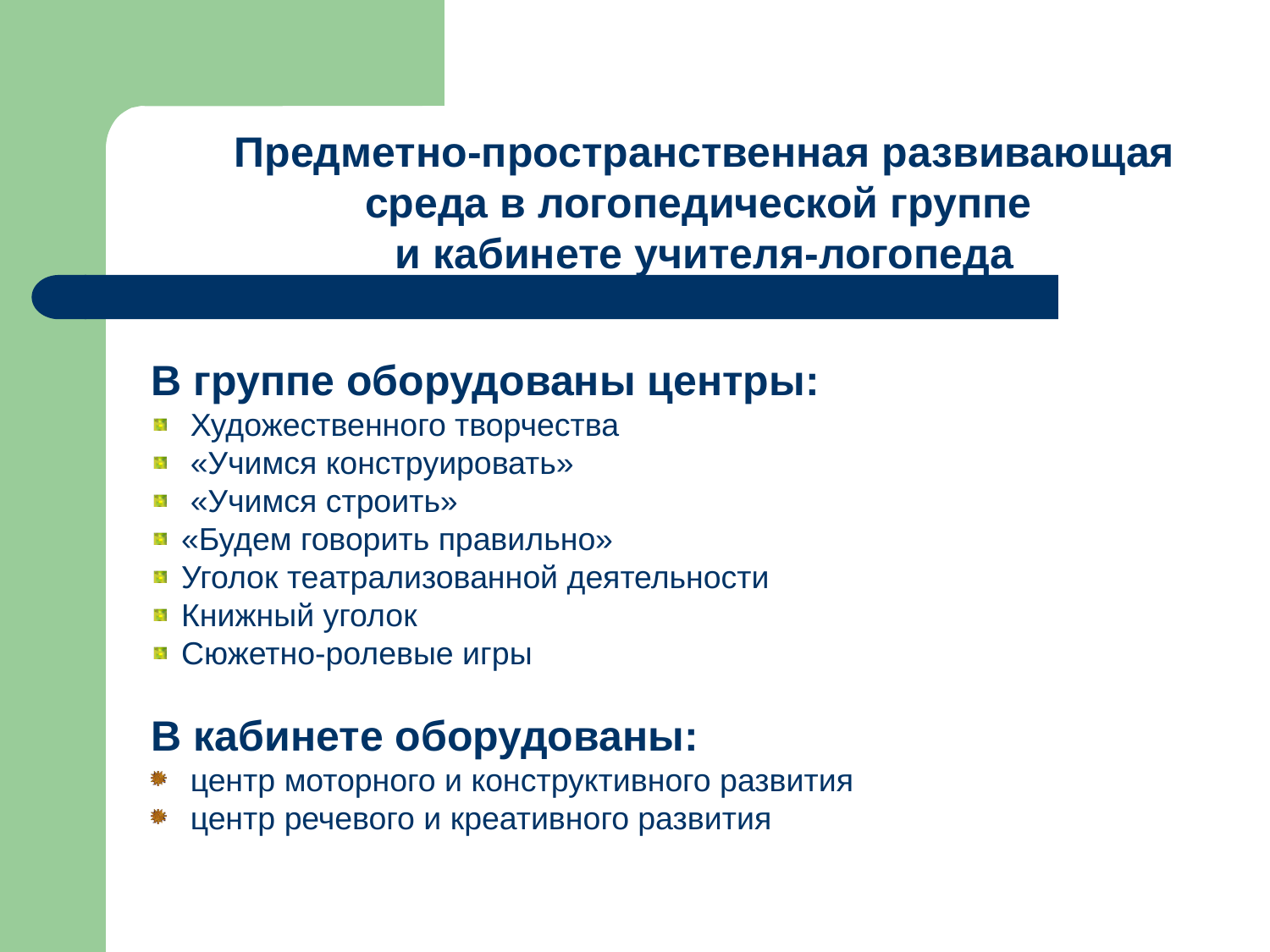

Предметно-пространственная развивающая среда в логопедической группе
и кабинете учителя-логопеда
В группе оборудованы центры:
 Художественного творчества
 «Учимся конструировать»
 «Учимся строить»
«Будем говорить правильно»
Уголок театрализованной деятельности
Книжный уголок
Сюжетно-ролевые игры

В кабинете оборудованы:
 центр моторного и конструктивного развития
 центр речевого и креативного развития